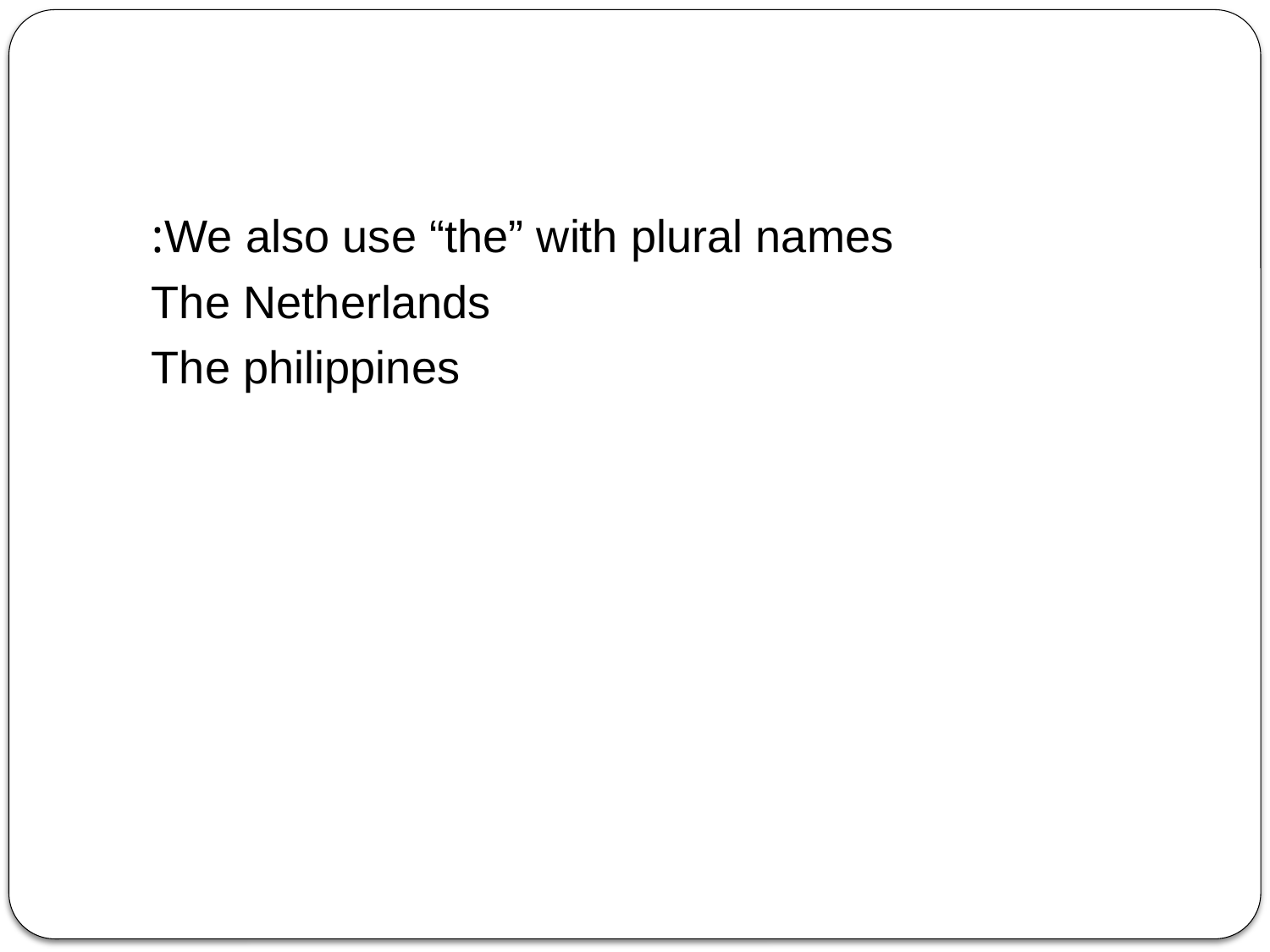

#
We also use “the” with plural names:
The Netherlands
The philippines